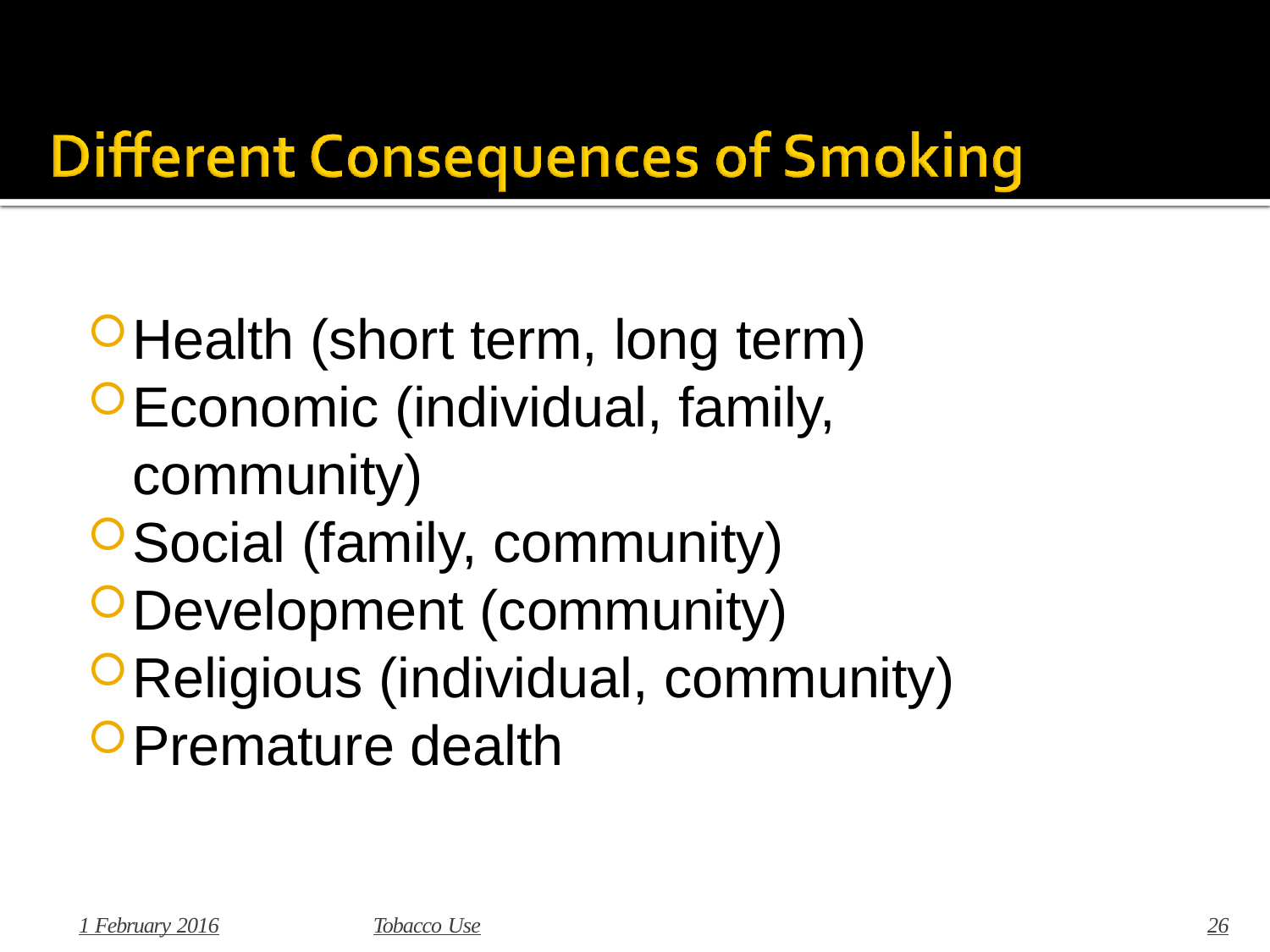

Health (short term, long term)
Economic (individual, family, community)
Social (family, community)
Development (community)
Religious (individual, community)
Premature dealth
1 February 2016
Tobacco Use
26